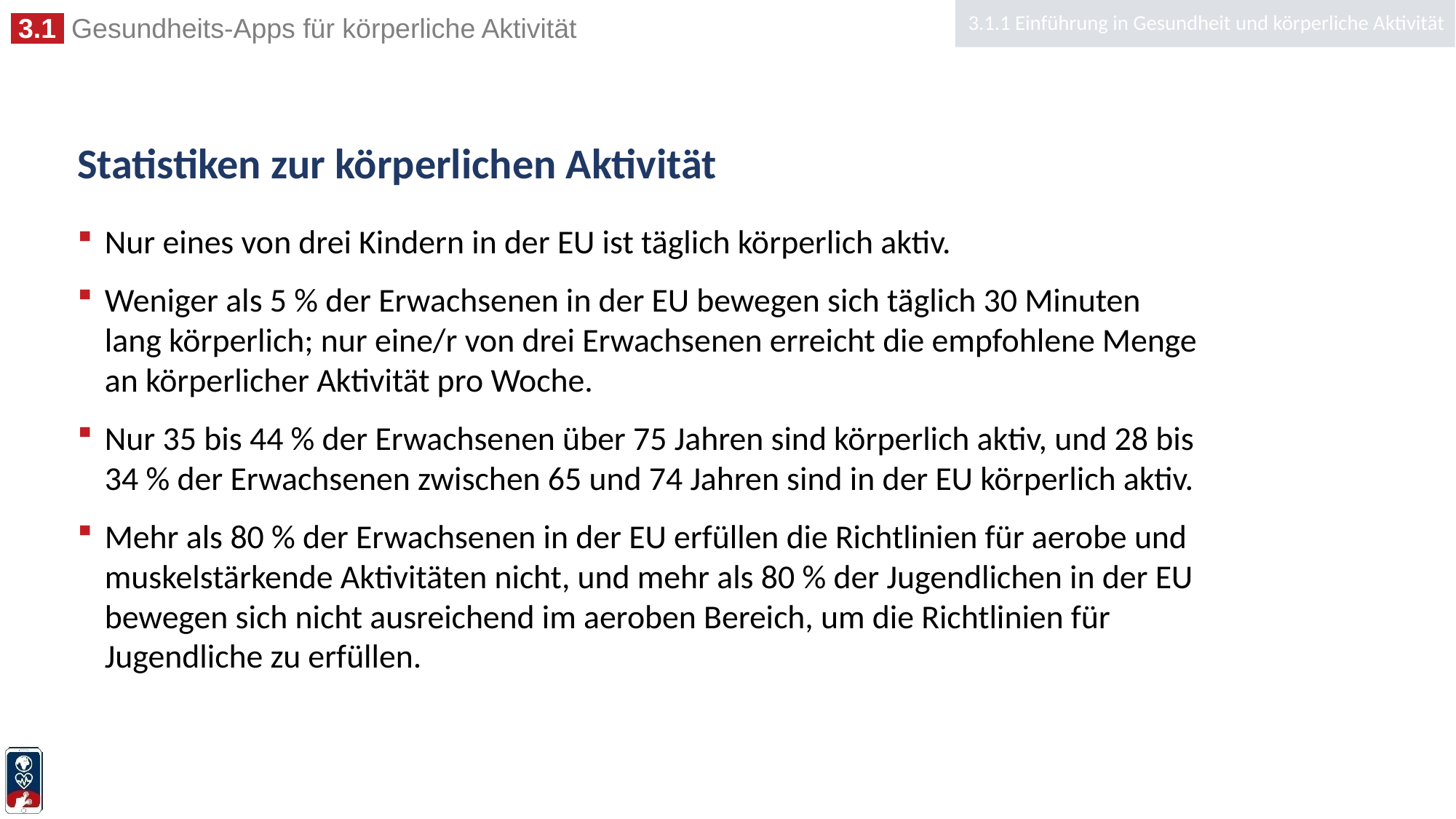

3.1.1 Einführung in Gesundheit und körperliche Aktivität
# Statistiken zur körperlichen Aktivität
Nur eines von drei Kindern in der EU ist täglich körperlich aktiv.
Weniger als 5 % der Erwachsenen in der EU bewegen sich täglich 30 Minuten lang körperlich; nur eine/r von drei Erwachsenen erreicht die empfohlene Menge an körperlicher Aktivität pro Woche.
Nur 35 bis 44 % der Erwachsenen über 75 Jahren sind körperlich aktiv, und 28 bis 34 % der Erwachsenen zwischen 65 und 74 Jahren sind in der EU körperlich aktiv.
Mehr als 80 % der Erwachsenen in der EU erfüllen die Richtlinien für aerobe und muskelstärkende Aktivitäten nicht, und mehr als 80 % der Jugendlichen in der EU bewegen sich nicht ausreichend im aeroben Bereich, um die Richtlinien für Jugendliche zu erfüllen.